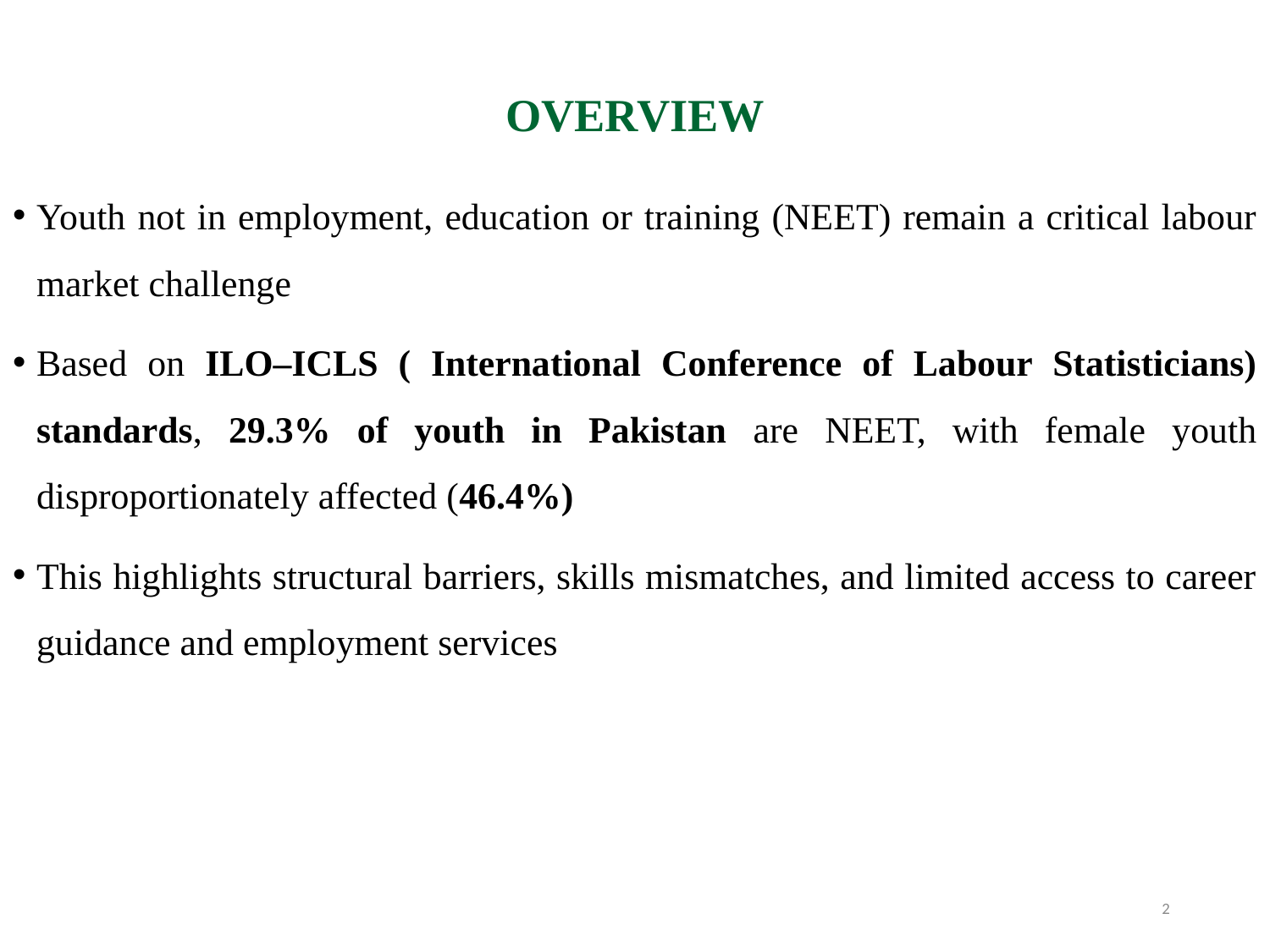

# OVERVIEW
Youth not in employment, education or training (NEET) remain a critical labour market challenge
Based on ILO–ICLS ( International Conference of Labour Statisticians) standards, 29.3% of youth in Pakistan are NEET, with female youth disproportionately affected (46.4%)
This highlights structural barriers, skills mismatches, and limited access to career guidance and employment services
2